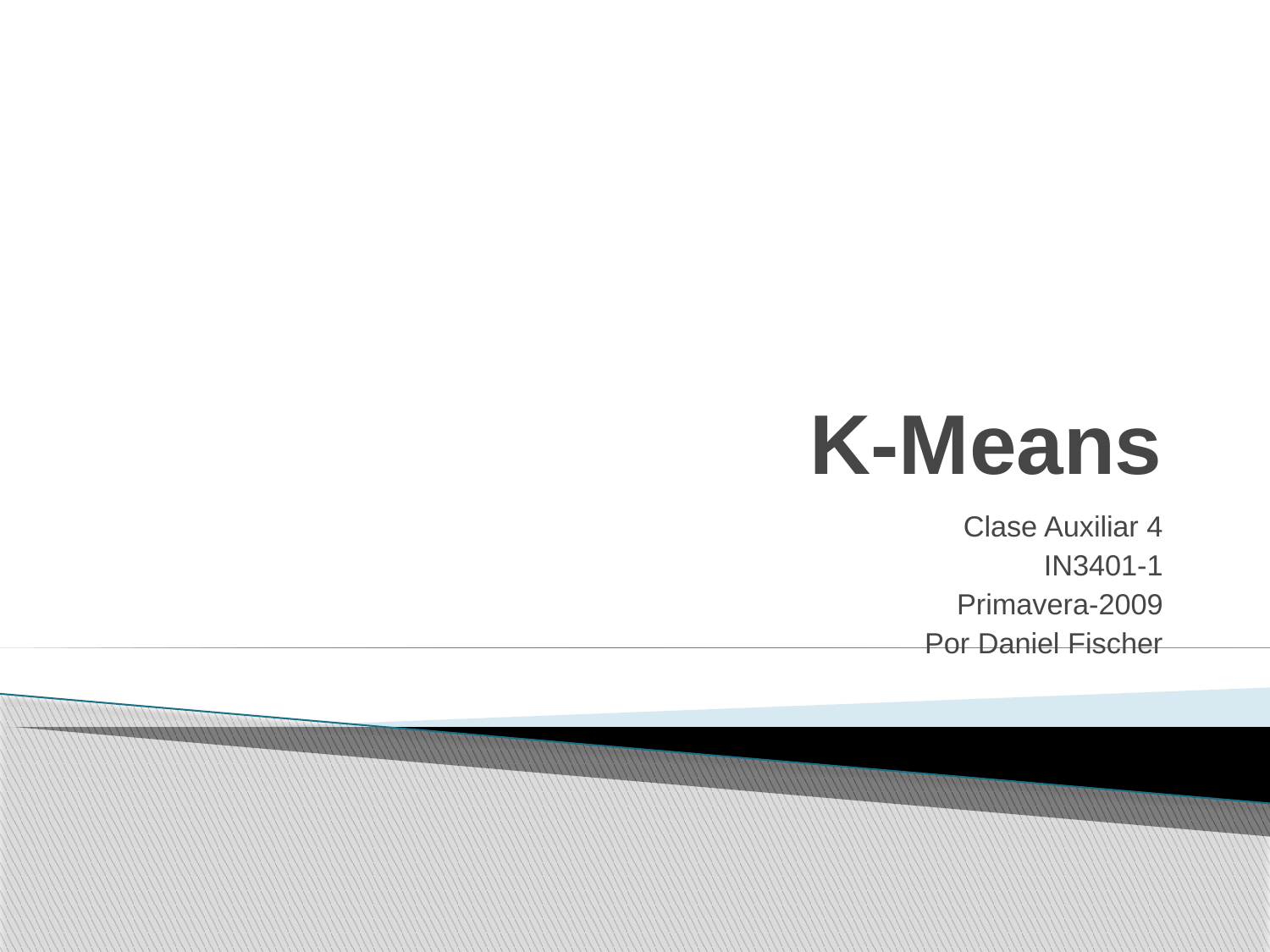

# K-Means
Clase Auxiliar 4
IN3401-1
Primavera-2009
Por Daniel Fischer